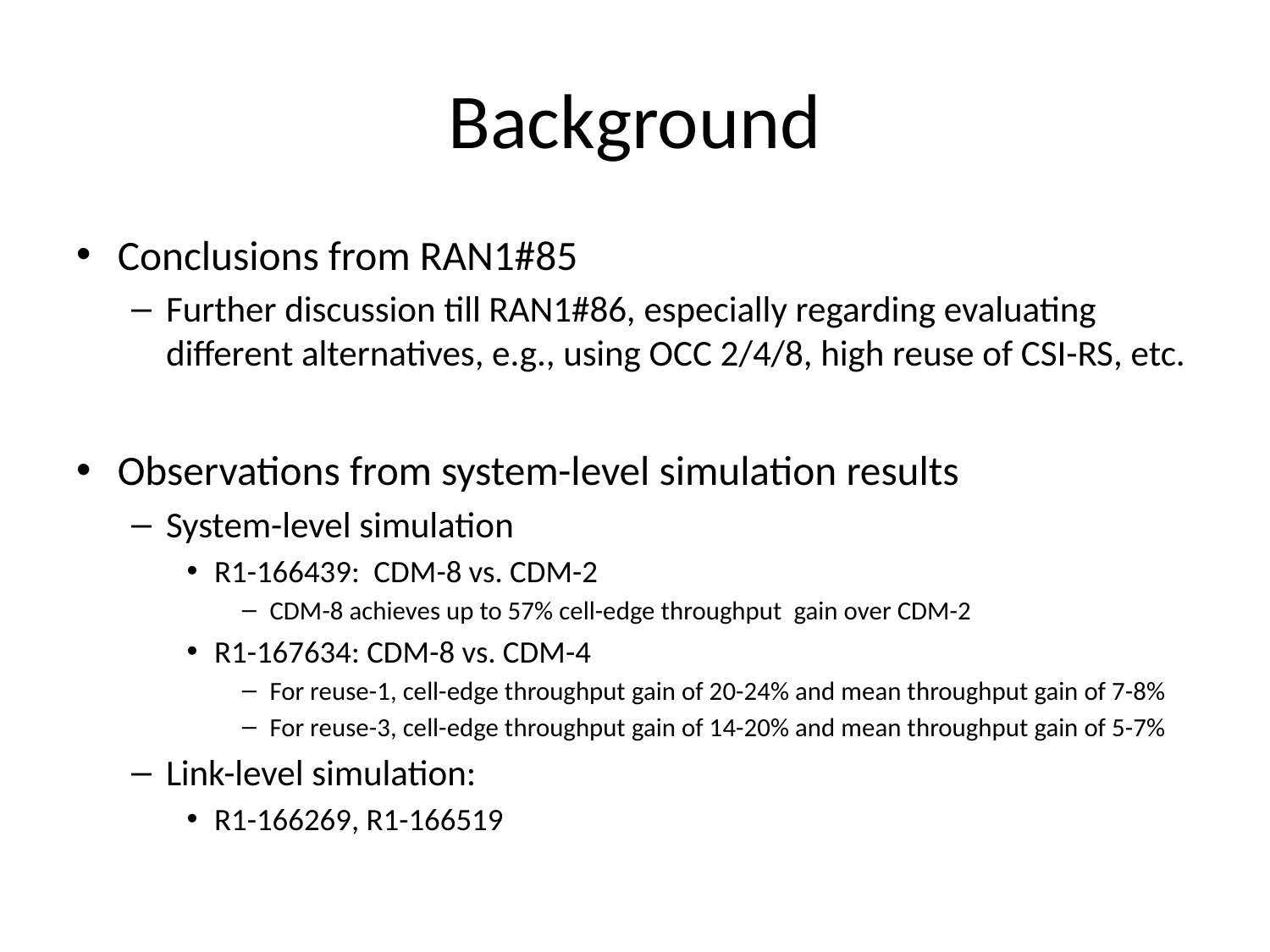

# Background
Conclusions from RAN1#85
Further discussion till RAN1#86, especially regarding evaluating different alternatives, e.g., using OCC 2/4/8, high reuse of CSI-RS, etc.

Observations from system-level simulation results
System-level simulation
R1-166439:  CDM-8 vs. CDM-2
CDM-8 achieves up to 57% cell-edge throughput  gain over CDM-2
R1-167634: CDM-8 vs. CDM-4
For reuse-1, cell-edge throughput gain of 20-24% and mean throughput gain of 7-8%
For reuse-3, cell-edge throughput gain of 14-20% and mean throughput gain of 5-7%
Link-level simulation:
R1-166269, R1-166519